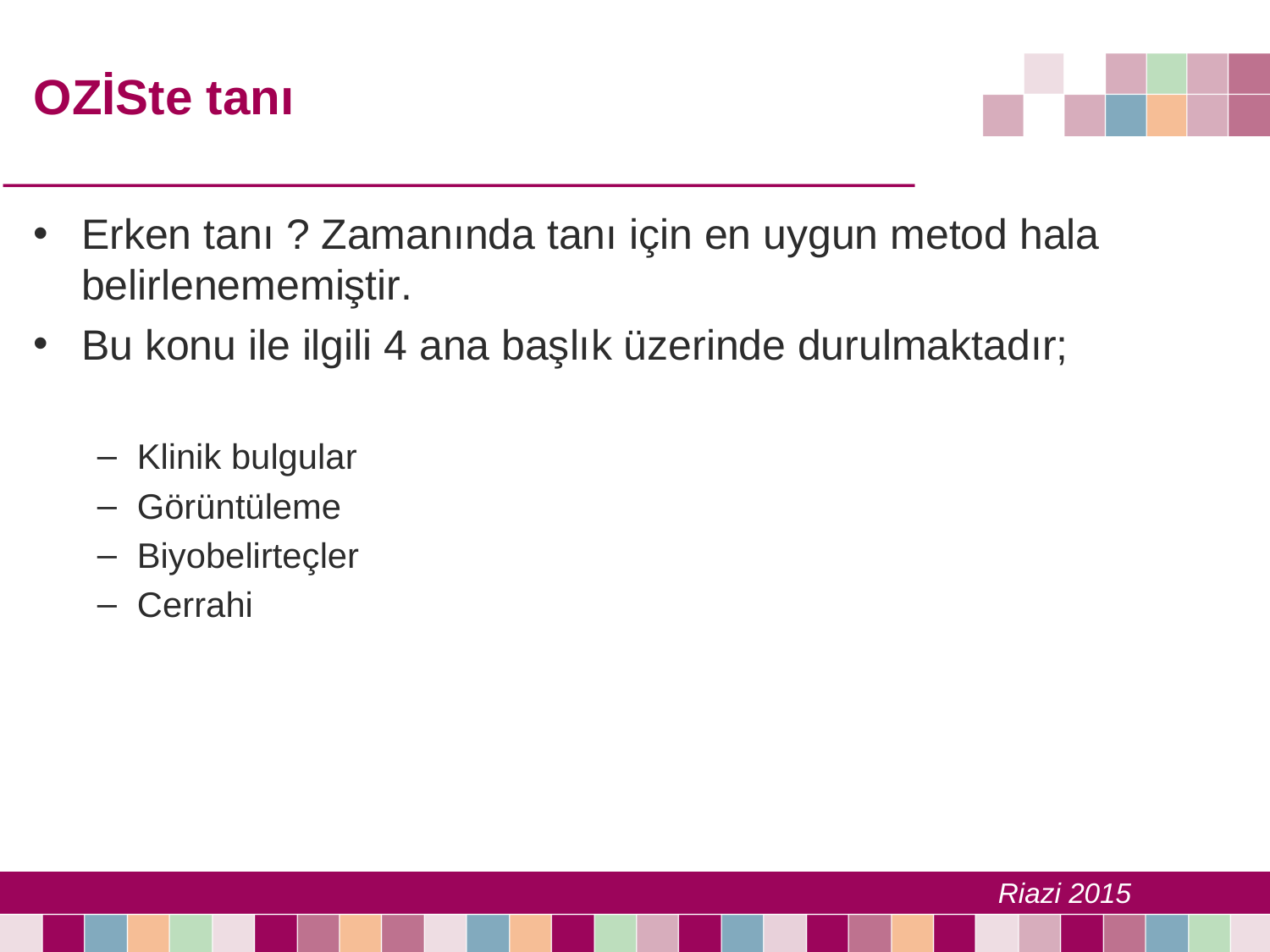

# OZİSte tanı
Erken tanı ? Zamanında tanı için en uygun metod hala belirlenememiştir.
Bu konu ile ilgili 4 ana başlık üzerinde durulmaktadır;

Klinik bulgular
Görüntüleme
Biyobelirteçler
Cerrahi
Riazi 2015